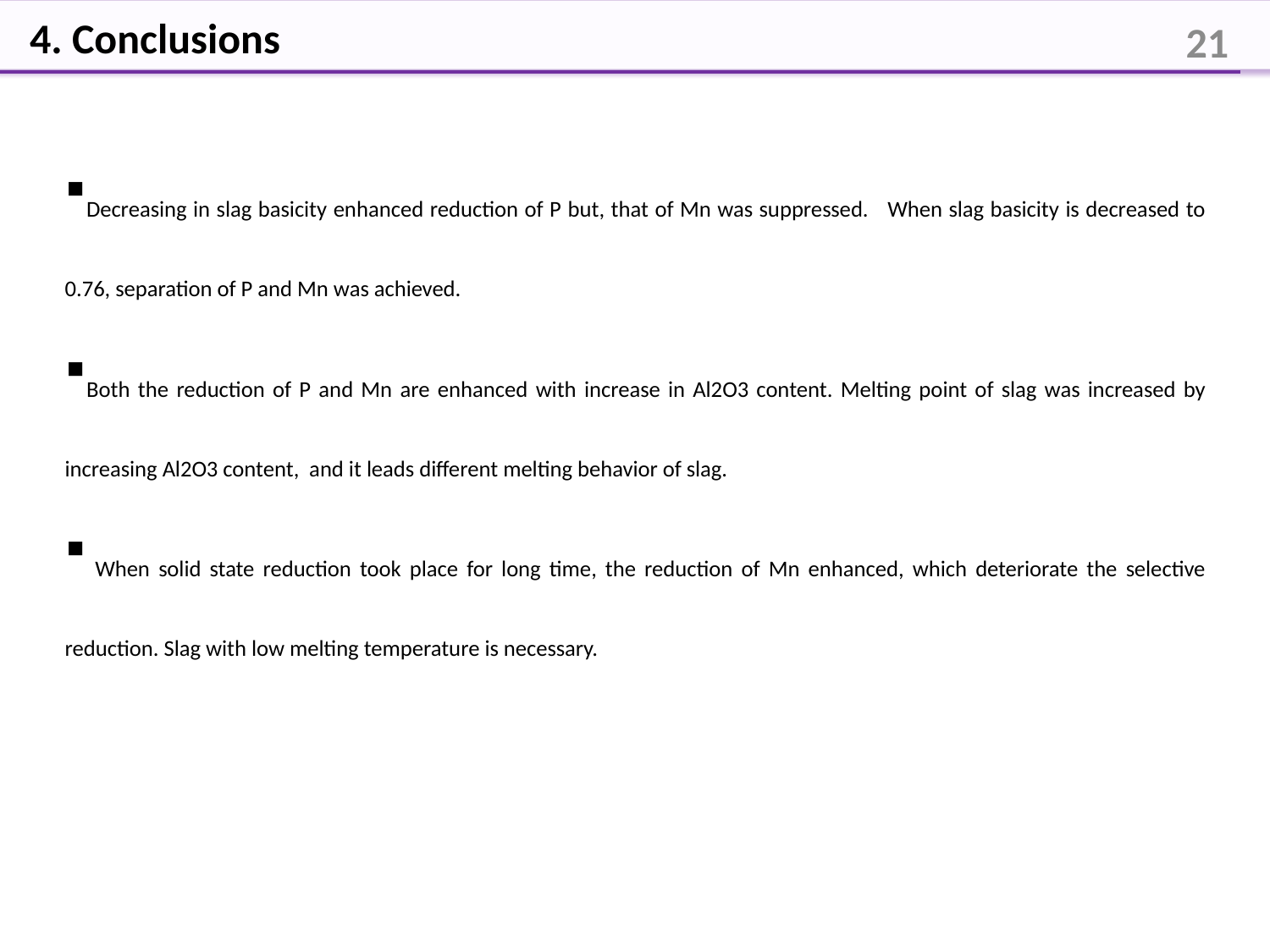

4. Conclusions
21
Decreasing in slag basicity enhanced reduction of P but, that of Mn was suppressed.   When slag basicity is decreased to 0.76, separation of P and Mn was achieved.
Both the reduction of P and Mn are enhanced with increase in Al2O3 content. Melting point of slag was increased by increasing Al2O3 content,  and it leads different melting behavior of slag.
 When solid state reduction took place for long time, the reduction of Mn enhanced, which deteriorate the selective reduction. Slag with low melting temperature is necessary.